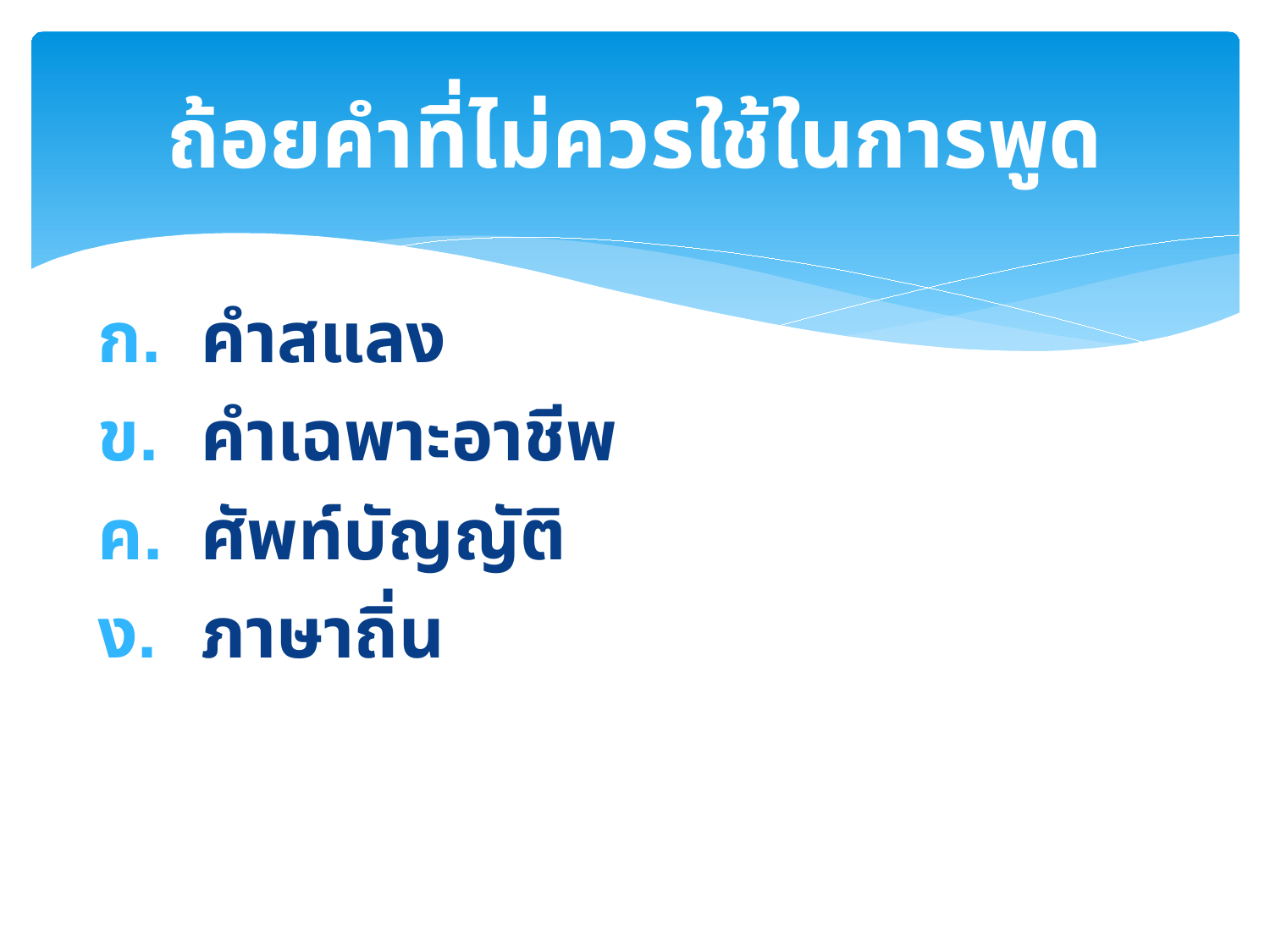

# ถ้อยคำที่ไม่ควรใช้ในการพูด
คำสแลง
คำเฉพาะอาชีพ
ศัพท์บัญญัติ
ภาษาถิ่น